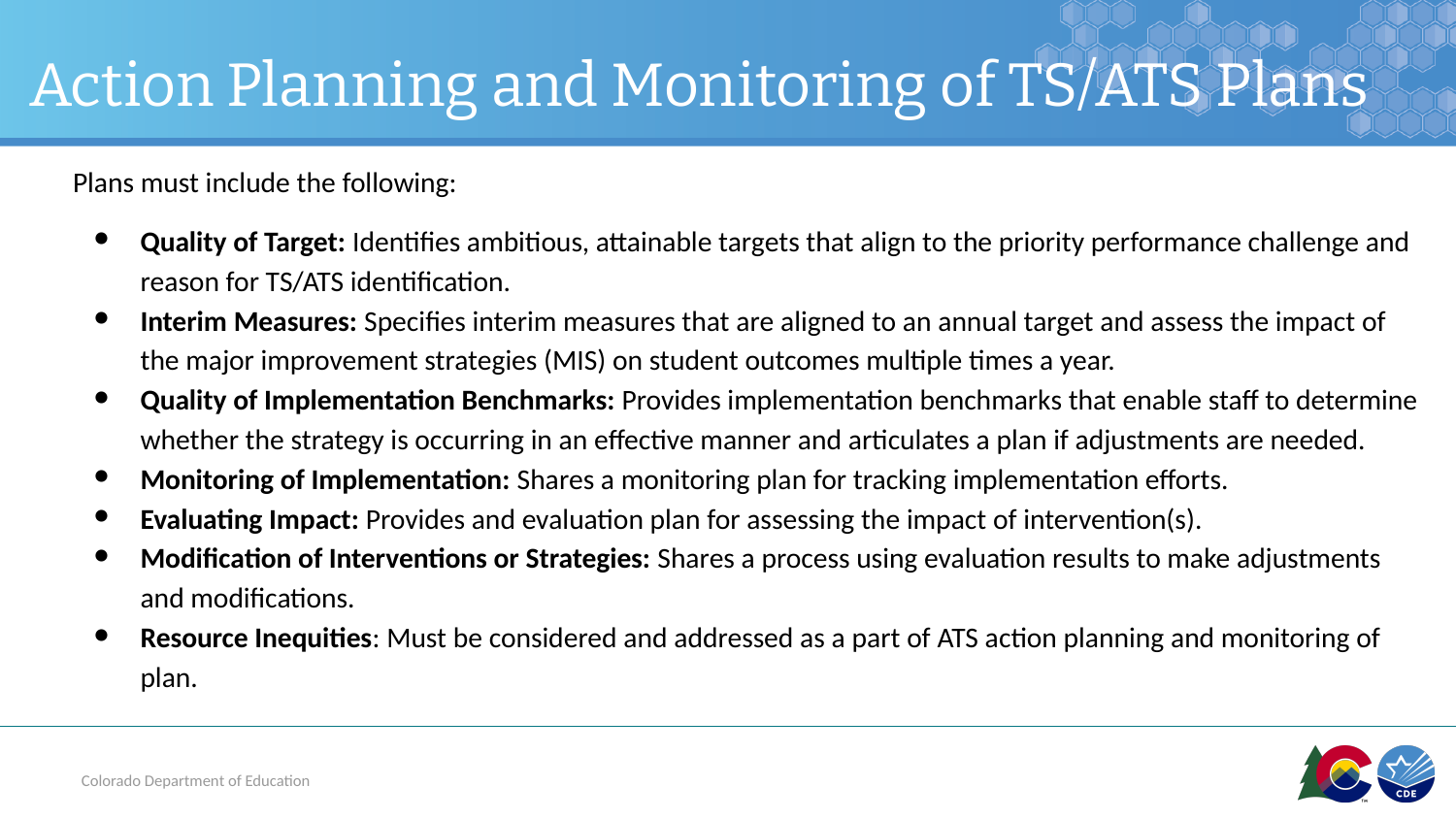

# Action Planning and Monitoring of TS/ATS Plans
Plans must include the following:
Quality of Target: Identifies ambitious, attainable targets that align to the priority performance challenge and reason for TS/ATS identification.
Interim Measures: Specifies interim measures that are aligned to an annual target and assess the impact of the major improvement strategies (MIS) on student outcomes multiple times a year.
Quality of Implementation Benchmarks: Provides implementation benchmarks that enable staff to determine whether the strategy is occurring in an effective manner and articulates a plan if adjustments are needed.
Monitoring of Implementation: Shares a monitoring plan for tracking implementation efforts.
Evaluating Impact: Provides and evaluation plan for assessing the impact of intervention(s).
Modification of Interventions or Strategies: Shares a process using evaluation results to make adjustments and modifications.
Resource Inequities: Must be considered and addressed as a part of ATS action planning and monitoring of plan.